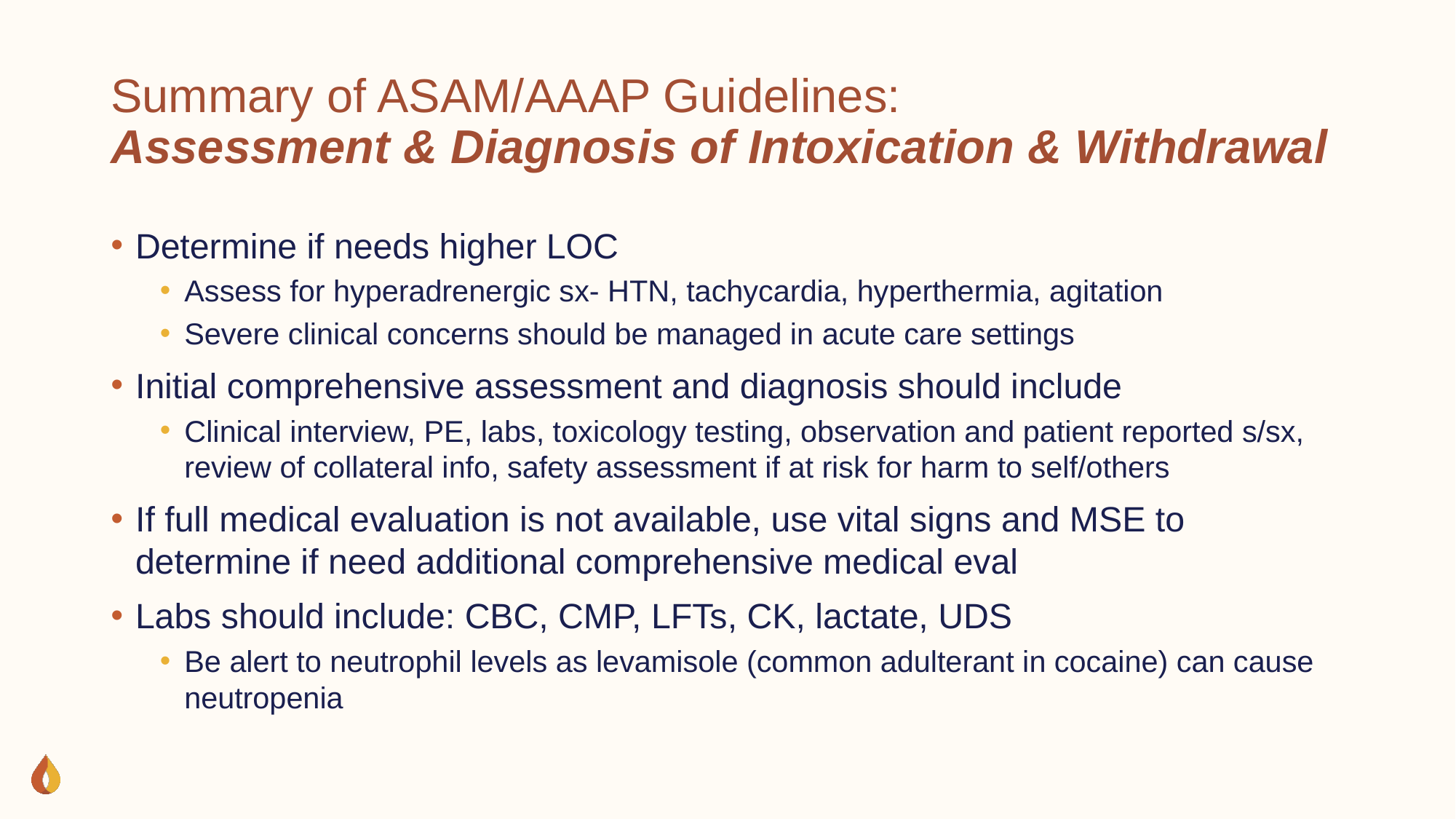

# Summary of ASAM/AAAP Guidelines: Assessment & Diagnosis of Intoxication & Withdrawal
Determine if needs higher LOC
Assess for hyperadrenergic sx- HTN, tachycardia, hyperthermia, agitation
Severe clinical concerns should be managed in acute care settings
Initial comprehensive assessment and diagnosis should include
Clinical interview, PE, labs, toxicology testing, observation and patient reported s/sx, review of collateral info, safety assessment if at risk for harm to self/others
If full medical evaluation is not available, use vital signs and MSE to determine if need additional comprehensive medical eval
Labs should include: CBC, CMP, LFTs, CK, lactate, UDS
Be alert to neutrophil levels as levamisole (common adulterant in cocaine) can cause neutropenia